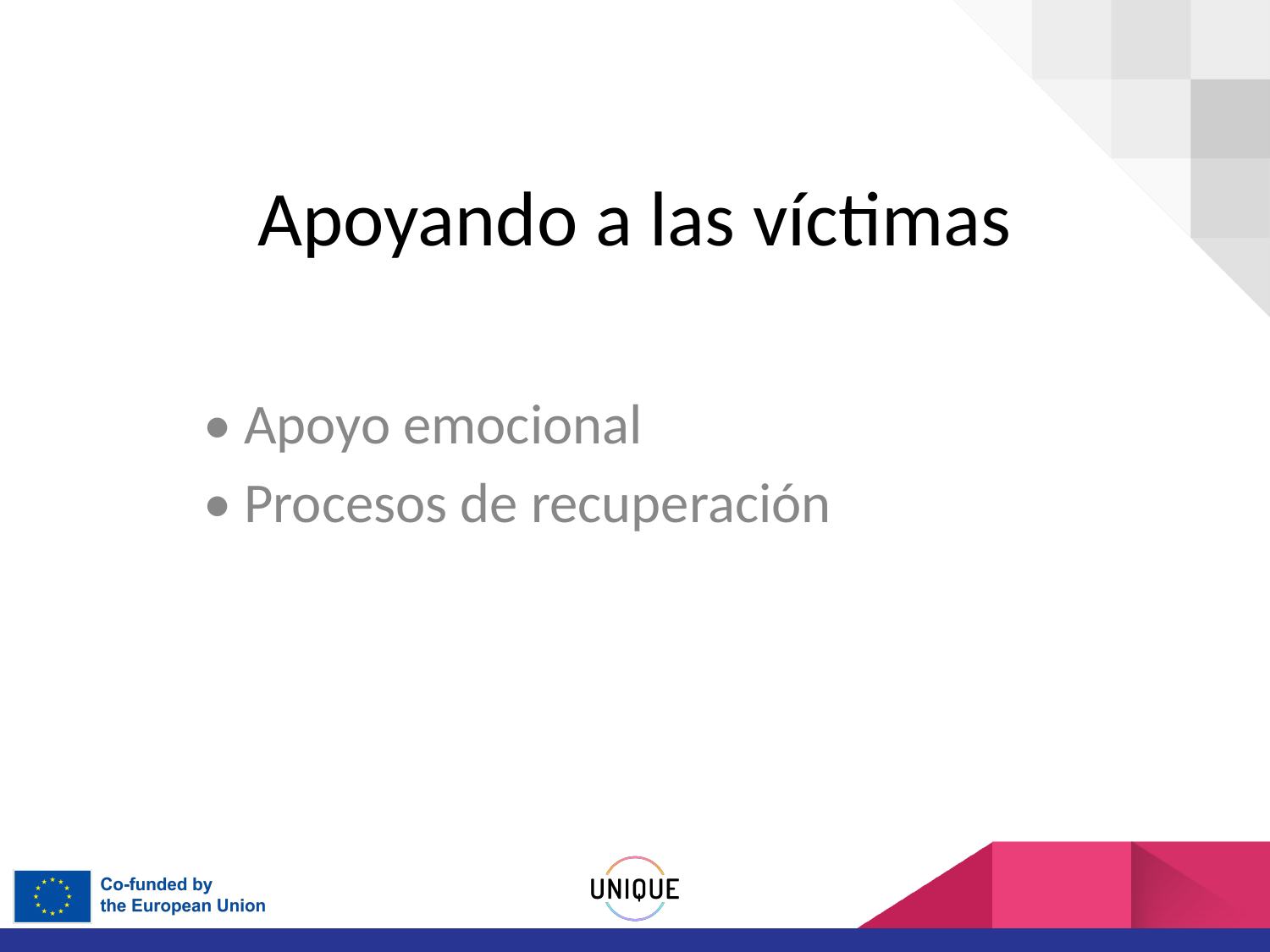

# Apoyando a las víctimas
• Apoyo emocional
• Procesos de recuperación